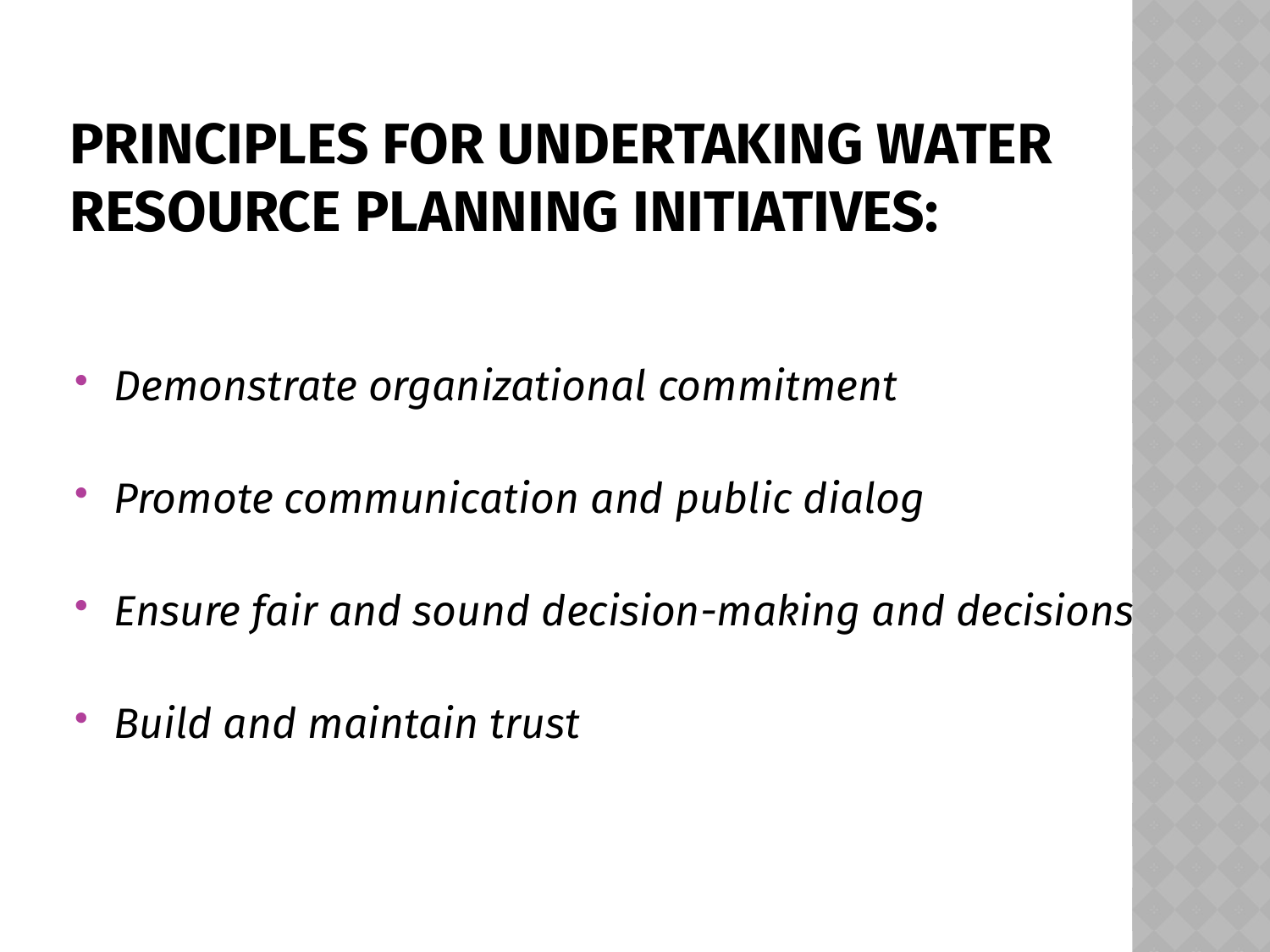

# Principles for undertaking water resource planning initiatives:

Demonstrate organizational commitment

Promote communication and public dialog

Ensure fair and sound decision-making and decisions

Build and maintain trust